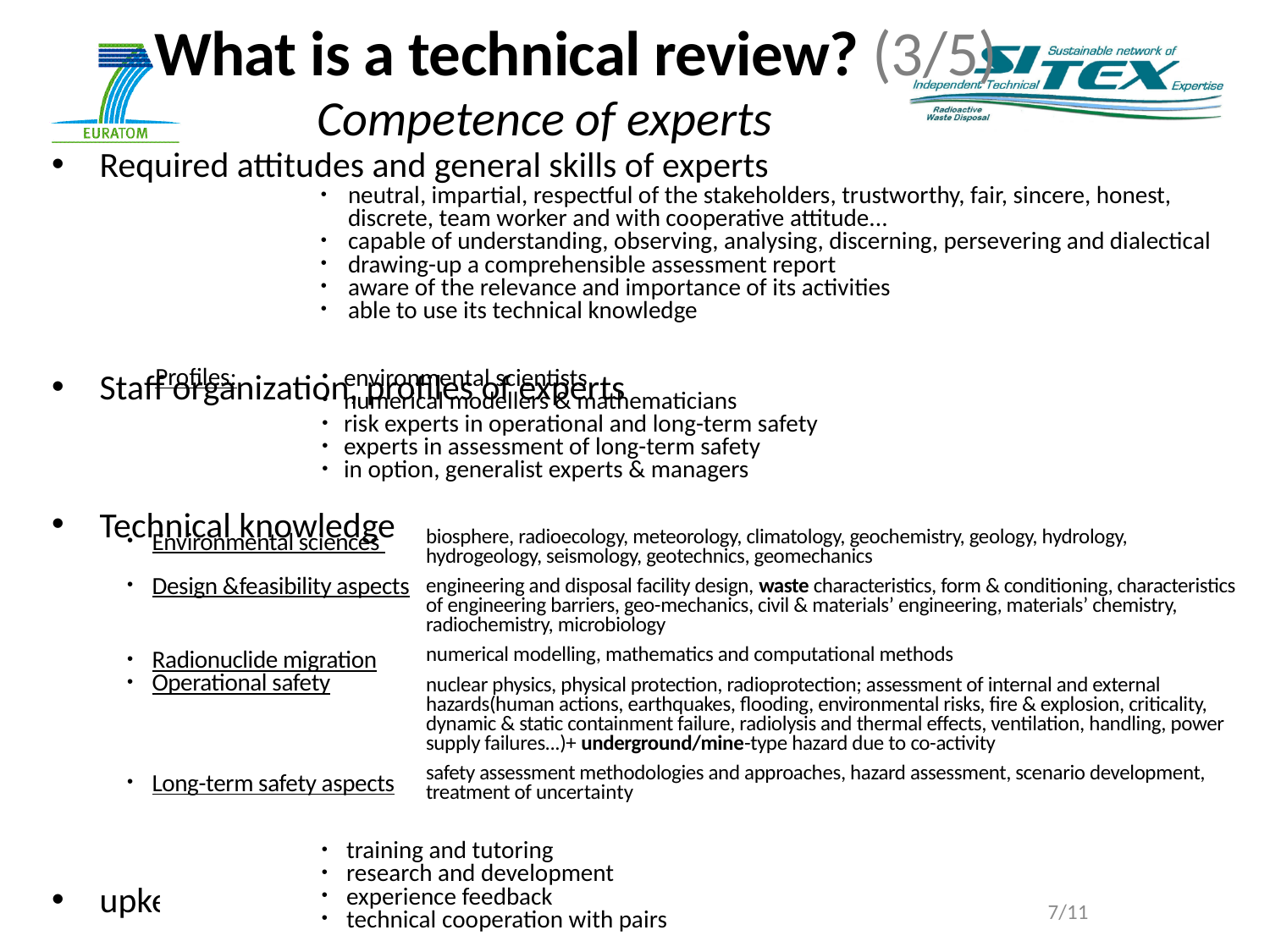

What is a technical review? (3/5)
Competence of experts
Required attitudes and general skills of experts
Staff organization, profiles of experts
Technical knowledge
upkeeping and increase of competences

neutral, impartial, respectful of the stakeholders, trustworthy, fair, sincere, honest, discrete, team worker and with cooperative attitude...
capable of understanding, observing, analysing, discerning, persevering and dialectical
drawing-up a comprehensible assessment report
aware of the relevance and importance of its activities
able to use its technical knowledge
Profiles:
environmental scientists
numerical modellers & mathematicians
risk experts in operational and long-term safety
experts in assessment of long-term safety
in option, generalist experts & managers
Environmental sciences
Design &feasibility aspects
Radionuclide migration
Operational safety
Long-term safety aspects
biosphere, radioecology, meteorology, climatology, geochemistry, geology, hydrology, hydrogeology, seismology, geotechnics, geomechanics
engineering and disposal facility design, waste characteristics, form & conditioning, characteristics of engineering barriers, geo-mechanics, civil & materials’ engineering, materials’ chemistry, radiochemistry, microbiology
numerical modelling, mathematics and computational methods
nuclear physics, physical protection, radioprotection; assessment of internal and external hazards(human actions, earthquakes, flooding, environmental risks, fire & explosion, criticality, dynamic & static containment failure, radiolysis and thermal effects, ventilation, handling, power supply failures...)+ underground/mine-type hazard due to co-activity
safety assessment methodologies and approaches, hazard assessment, scenario development, treatment of uncertainty
training and tutoring
research and development
experience feedback
technical cooperation with pairs
SITEX workshop with civil society – 16-17/09/2013
7/11